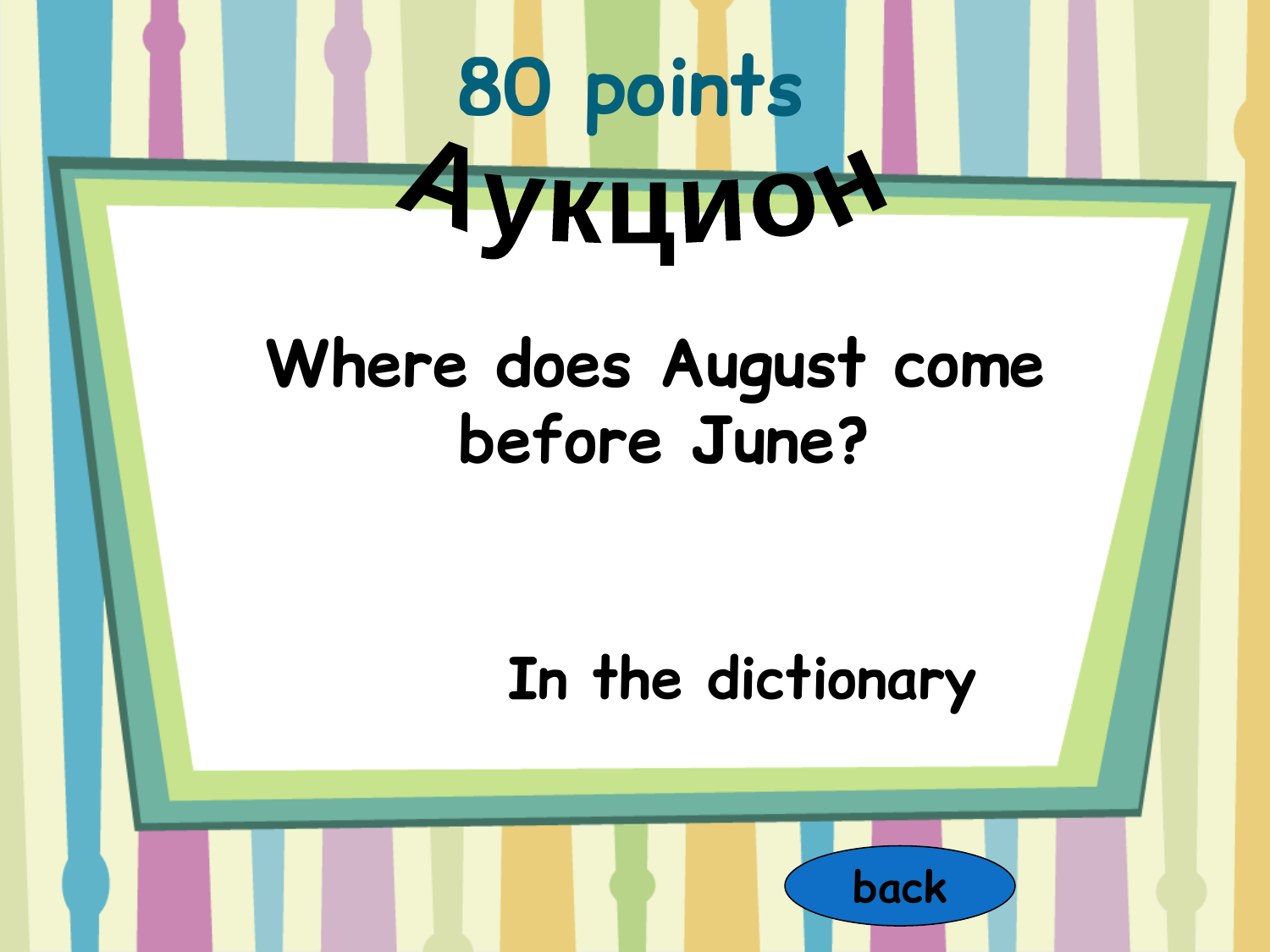

80 points
Аукцион
Where does August come before June?
In the dictionary
back